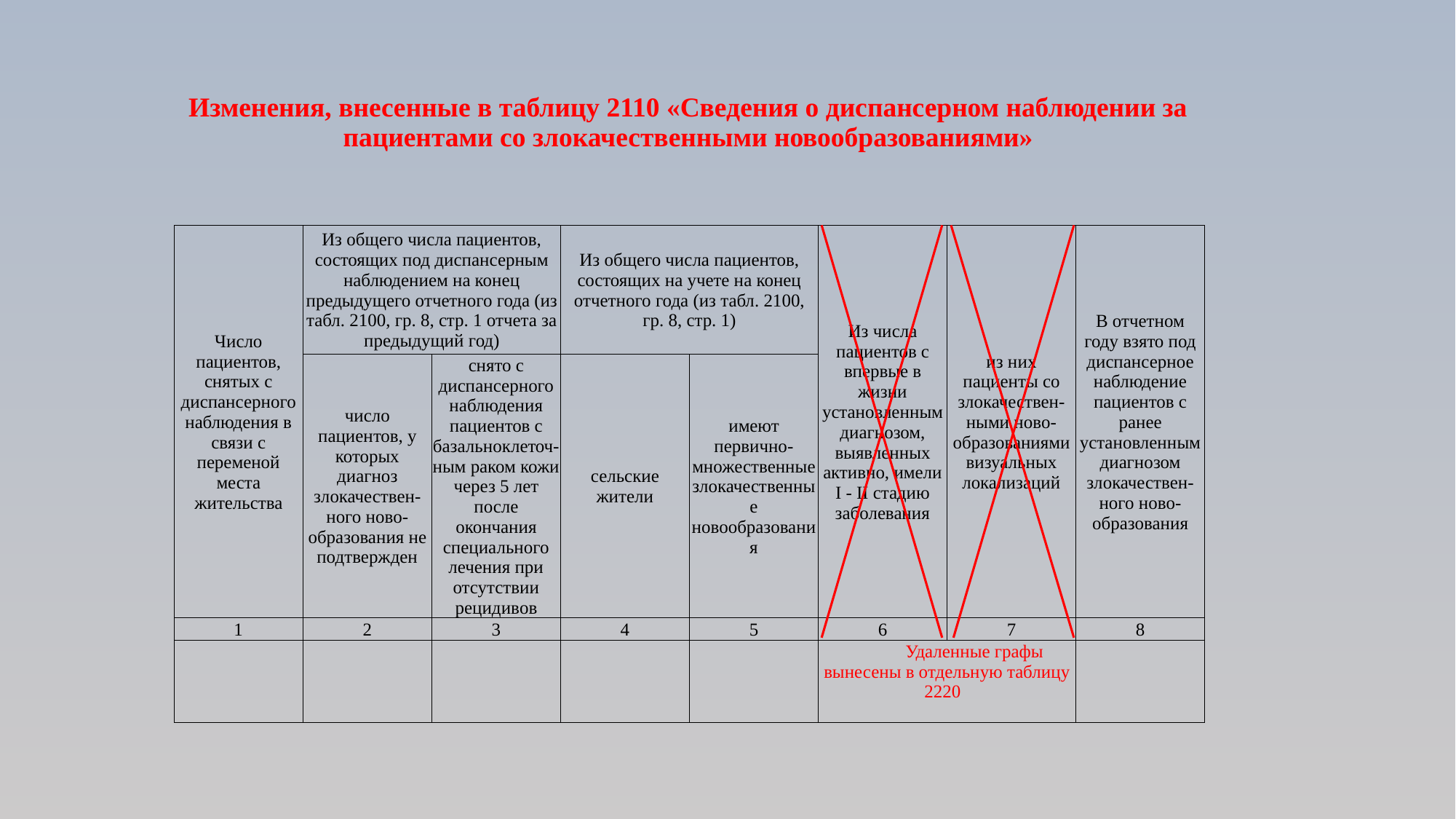

# Изменения, внесенные в таблицу 2110 «Сведения о диспансерном наблюдении за пациентами со злокачественными новообразованиями»
| Число пациентов, снятых с диспансерного наблюдения в связи с переменой места жительства | Из общего числа пациентов, состоящих под диспансерным наблюдением на конец предыдущего отчетного года (из табл. 2100, гр. 8, стр. 1 отчета за предыдущий год) |  | Из общего числа пациентов, состоящих на учете на конец отчетного года (из табл. 2100, гр. 8, стр. 1) |  | Из числа пациентов с впервые в жизни установленным диагнозом, выявленных активно, имели I - II стадию заболевания | из них пациенты со злокачествен-ными ново-образованиями визуальных локализаций | В отчетном году взято под диспансерное наблюдение пациентов с ранее установленным диагнозом злокачествен-ного ново-образования |
| --- | --- | --- | --- | --- | --- | --- | --- |
|  | число пациентов, у которых диагноз злокачествен-ного ново-образования не подтвержден | снято с диспансерного наблюдения пациентов с базальноклеточ-ным раком кожи через 5 лет после окончания специального лечения при отсутствии рецидивов | сельские жители | имеют первично-множественные злокачественные новообразования |  |  |  |
| 1 | 2 | 3 | 4 | 5 | 6 | 7 | 8 |
|  |  |  |  |  | Удаленные графы вынесены в отдельную таблицу 2220 |  |  |